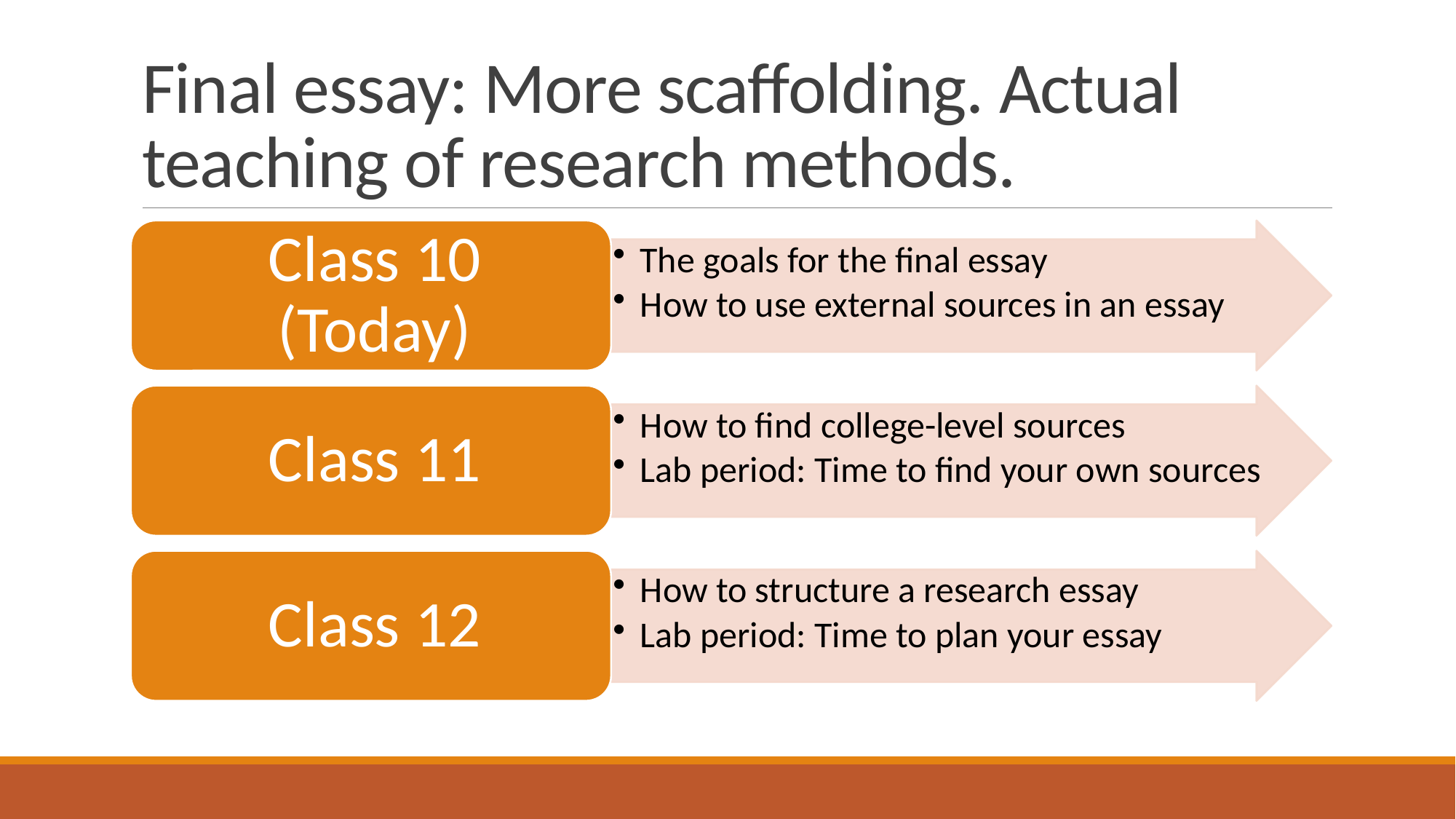

# Final essay: More scaffolding. Actual teaching of research methods.
The goals for the final essay
How to use external sources in an essay
Class 10 (Today)
How to find college-level sources
Lab period: Time to find your own sources
Class 11
How to structure a research essay
Lab period: Time to plan your essay
Class 12